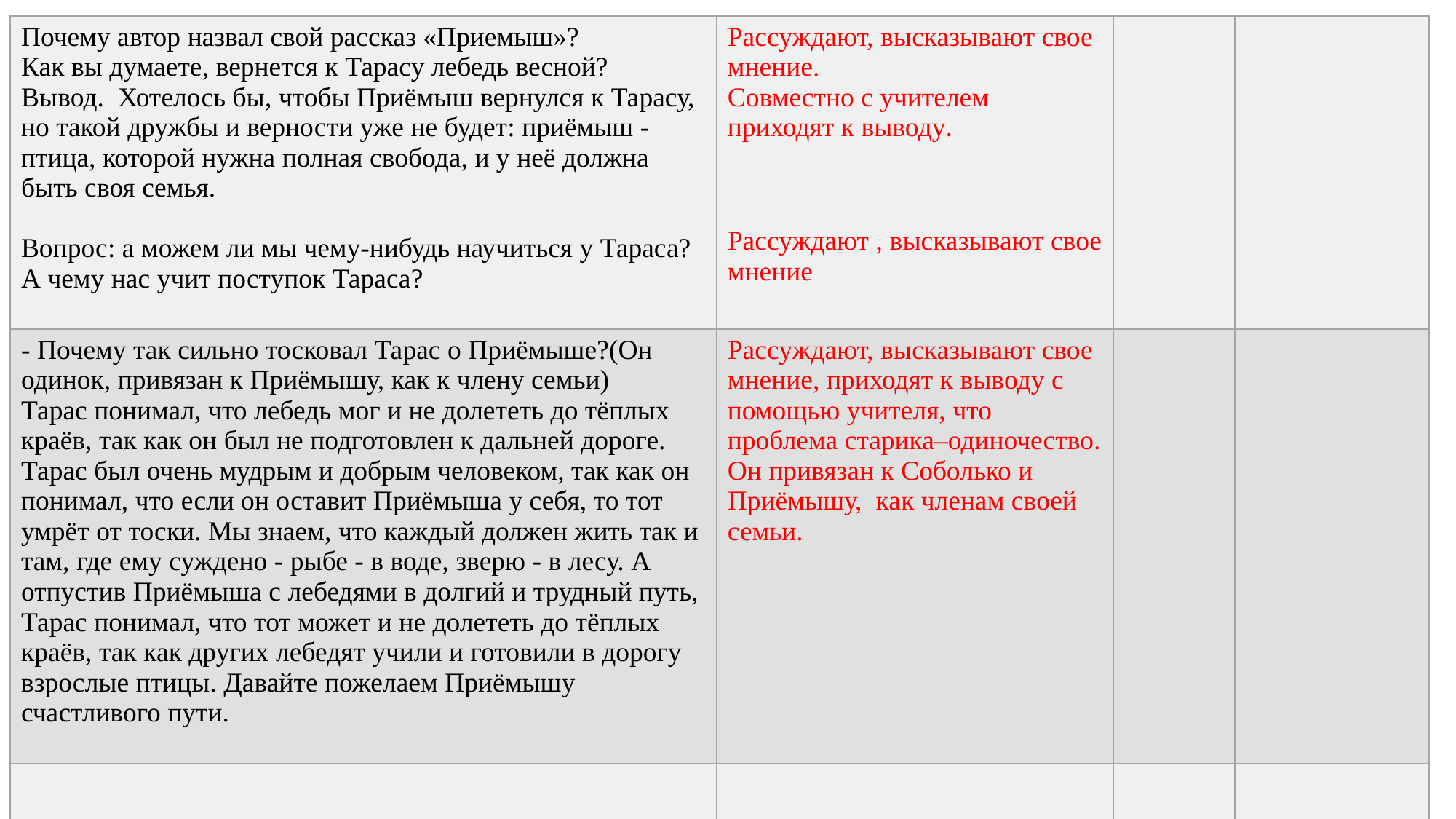

| Почему автор назвал свой рассказ «Приемыш»? Как вы думаете, вернется к Тарасу лебедь весной? Вывод. Хотелось бы, чтобы Приёмыш вернулся к Тарасу, но такой дружбы и верности уже не будет: приёмыш - птица, которой нужна полная свобода, и у неё должна быть своя семья. Вопрос: а можем ли мы чему-нибудь научиться у Тараса? А чему нас учит поступок Тараса? | Рассуждают, высказывают свое мнение. Совместно с учителем приходят к выводу. Рассуждают , высказывают свое мнение |  |  |
| --- | --- | --- | --- |
| - Почему так сильно тосковал Тарас о Приёмыше?(Он одинок, привязан к Приёмышу, как к члену семьи) Тарас понимал, что лебедь мог и не долететь до тёплых краёв, так как он был не подготовлен к дальней дороге. Тарас был очень мудрым и добрым человеком, так как он понимал, что если он оставит Приёмыша у себя, то тот умрёт от тоски. Мы знаем, что каждый должен жить так и там, где ему суждено - рыбе - в воде, зверю - в лесу. А отпустив Приёмыша с лебедями в долгий и трудный путь, Тарас понимал, что тот может и не долететь до тёплых краёв, так как других лебедят учили и готовили в дорогу взрослые птицы. Давайте пожелаем Приёмышу счастливого пути. | Рассуждают, высказывают свое мнение, приходят к выводу с помощью учителя, что проблема старика–одиночество. Он привязан к Соболько и Приёмышу, как членам своей семьи. |  |  |
|  |  |  |  |